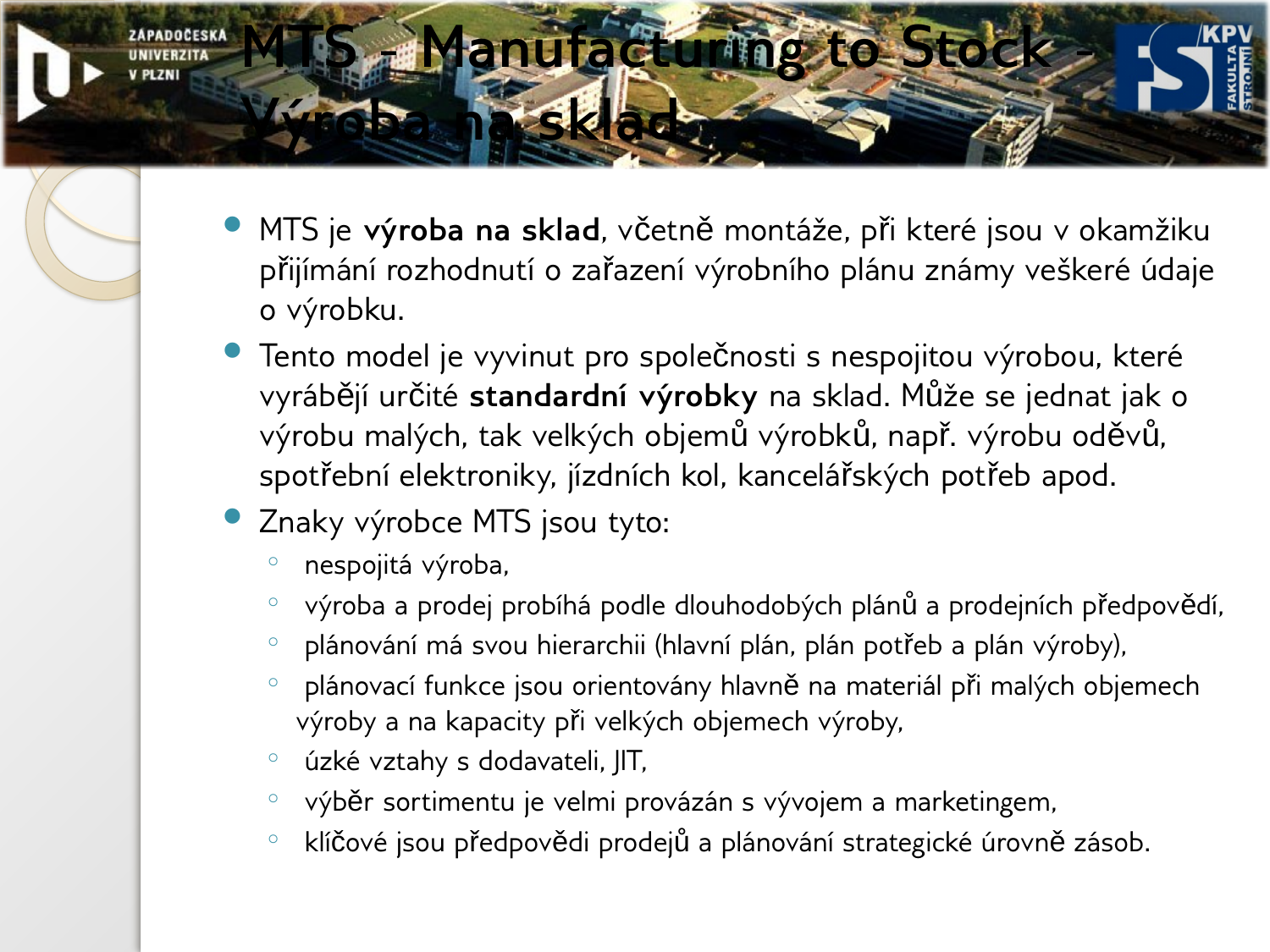

# MTS - Manufacturing to Stock - Výroba na sklad
MTS je výroba na sklad, včetně montáže, při které jsou v okamžiku přijímání rozhodnutí o zařazení výrobního plánu známy veškeré údaje o výrobku.
Tento model je vyvinut pro společnosti s nespojitou výrobou, které vyrábějí určité standardní výrobky na sklad. Může se jednat jak o výrobu malých, tak velkých objemů výrobků, např. výrobu oděvů, spotřební elektroniky, jízdních kol, kancelářských potřeb apod.
Znaky výrobce MTS jsou tyto:
 nespojitá výroba,
 výroba a prodej probíhá podle dlouhodobých plánů a prodejních předpovědí,
 plánování má svou hierarchii (hlavní plán, plán potřeb a plán výroby),
 plánovací funkce jsou orientovány hlavně na materiál při malých objemech výroby a na kapacity při velkých objemech výroby,
 úzké vztahy s dodavateli, JIT,
 výběr sortimentu je velmi provázán s vývojem a marketingem,
 klíčové jsou předpovědi prodejů a plánování strategické úrovně zásob.